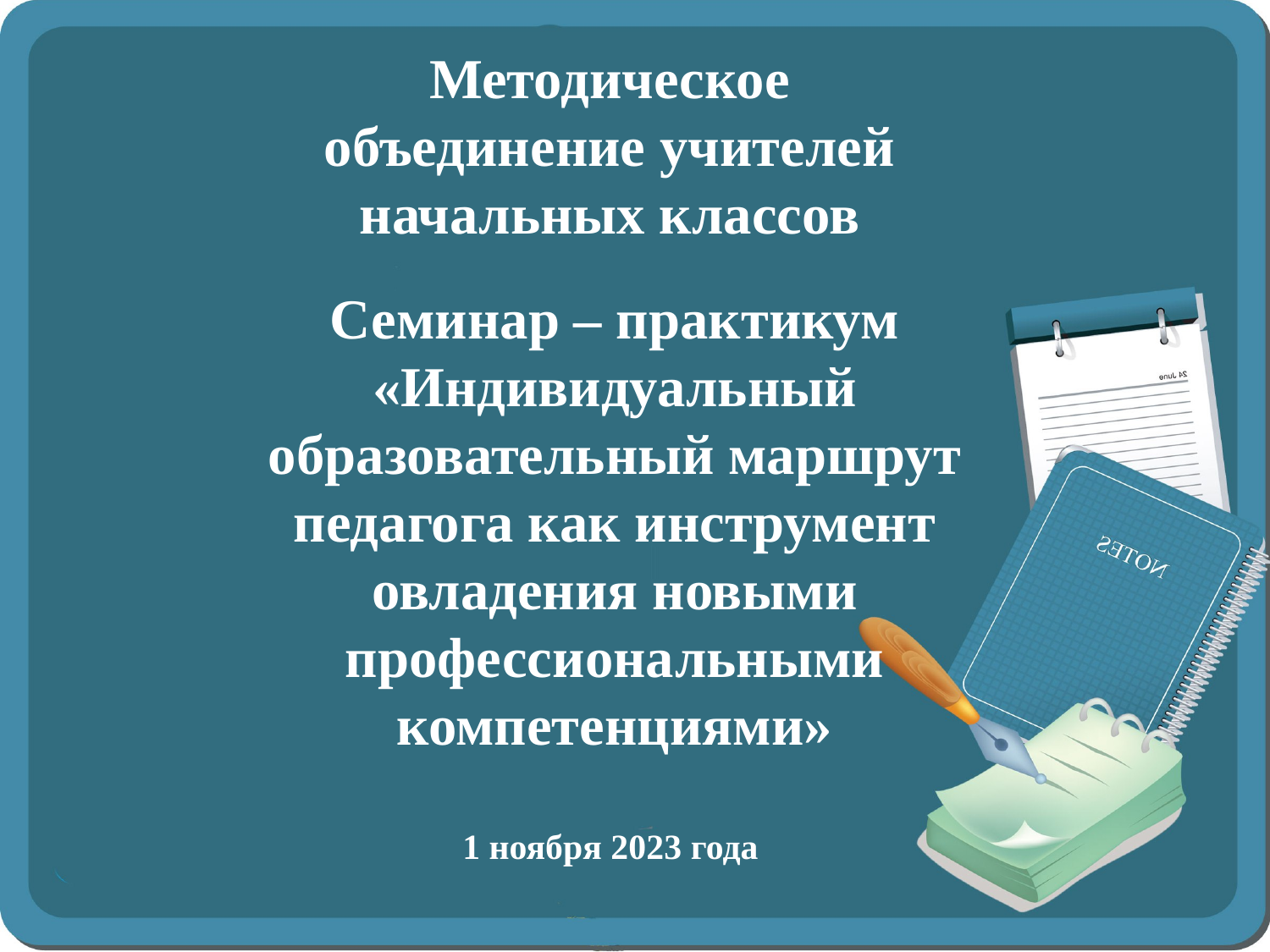

Методическое
 объединение учителей
начальных классов
Семинар – практикум «Индивидуальный образовательный маршрут педагога как инструмент овладения новыми профессиональными компетенциями»

1 ноября 2023 года